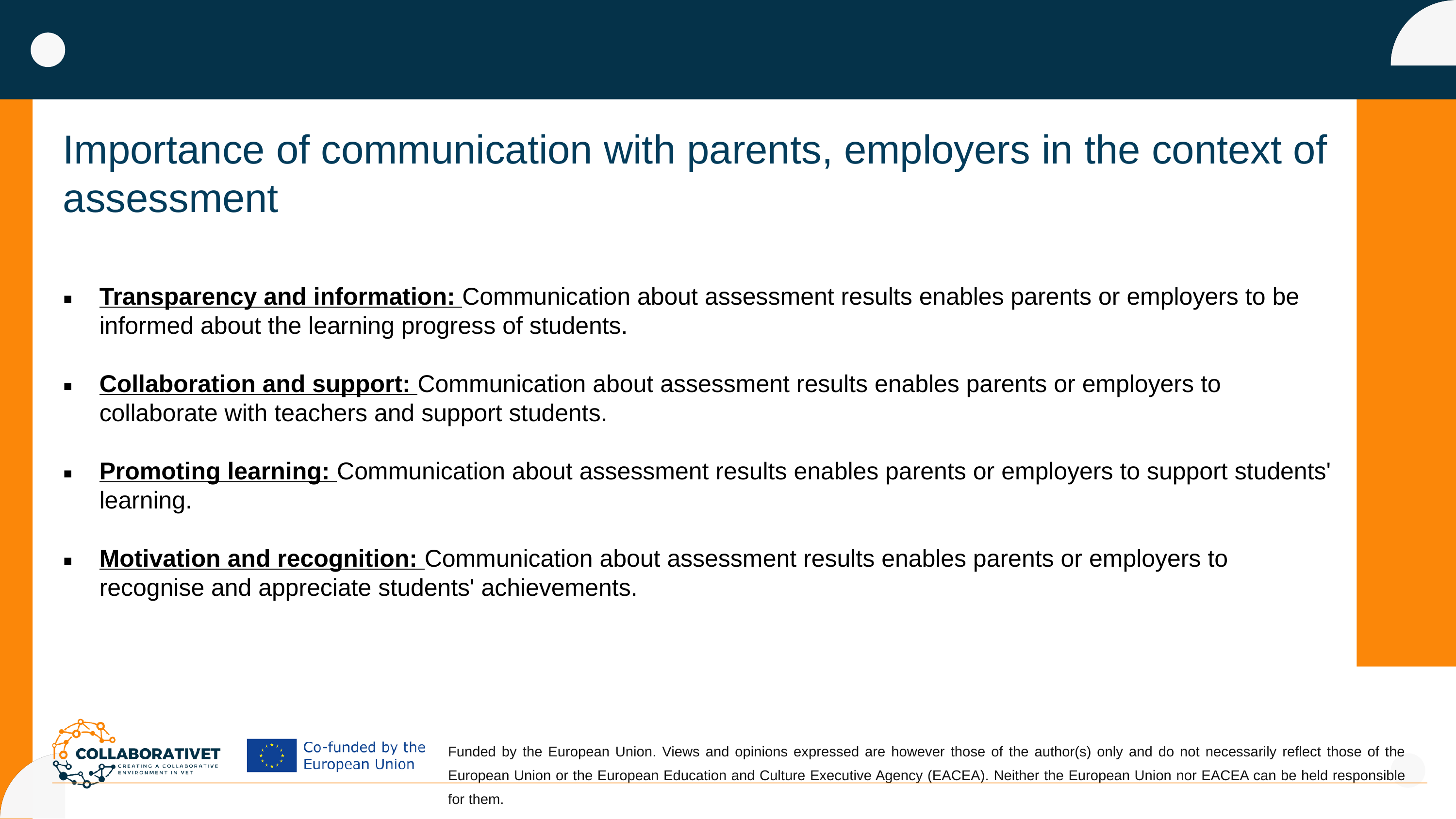

Importance of communication with parents, employers in the context of assessment

Transparency and information: Communication about assessment results enables parents or employers to be informed about the learning progress of students.

Collaboration and support: Communication about assessment results enables parents or employers to collaborate with teachers and support students.

Promoting learning: Communication about assessment results enables parents or employers to support students' learning.

Motivation and recognition: Communication about assessment results enables parents or employers to recognise and appreciate students' achievements.

Funded by the European Union. Views and opinions expressed are however those of the author(s) only and do not necessarily reflect those of the European Union or the European Education and Culture Executive Agency (EACEA). Neither the European Union nor EACEA can be held responsible for them.